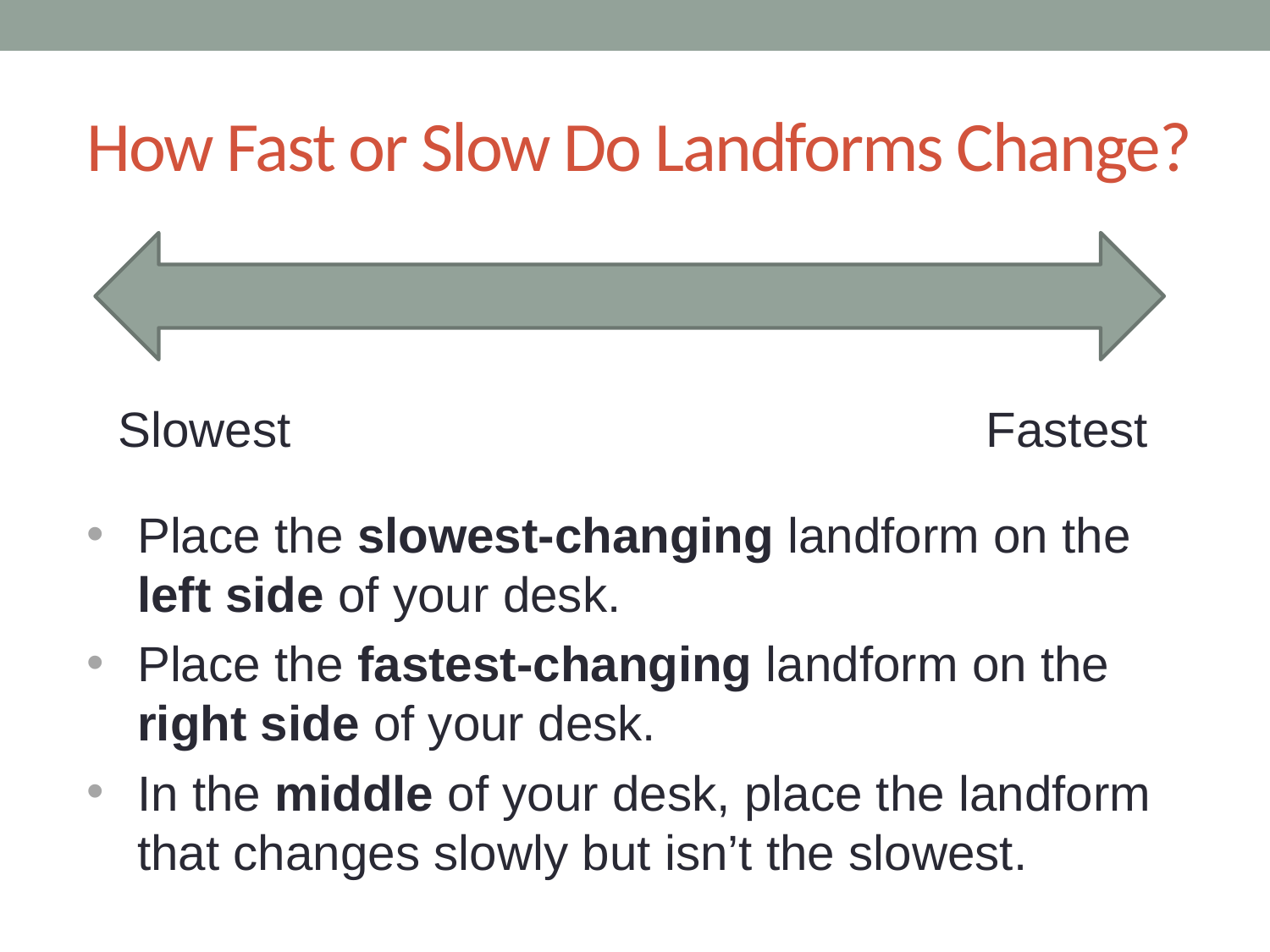

# How Fast or Slow Do Landforms Change?

Slowest
Fastest
Place the slowest-changing landform on the left side of your desk.
Place the fastest-changing landform on the right side of your desk.
In the middle of your desk, place the landform that changes slowly but isn’t the slowest.